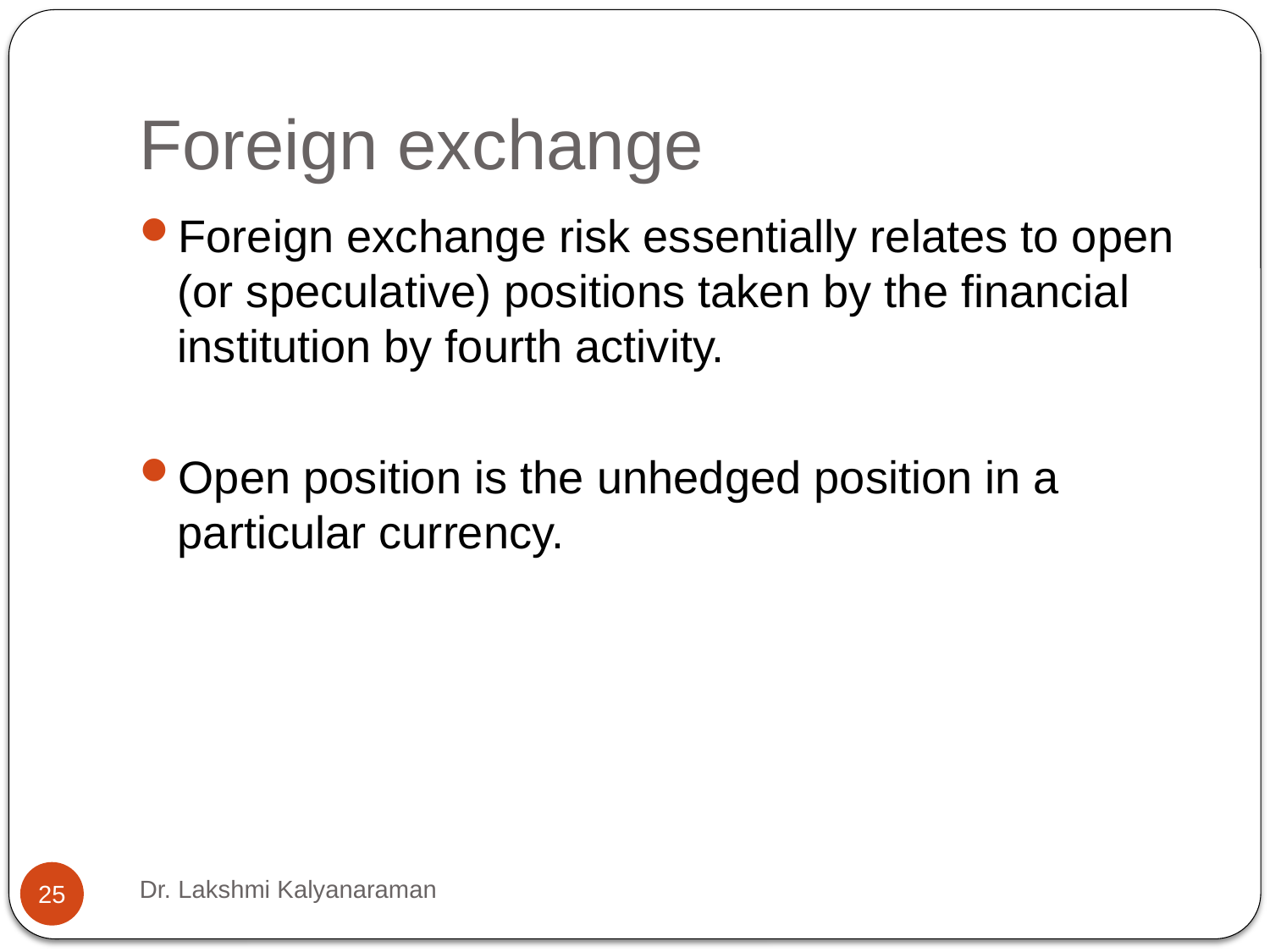

# Foreign exchange
Foreign exchange risk essentially relates to open (or speculative) positions taken by the financial institution by fourth activity.

Open position is the unhedged position in a particular currency.
Dr. Lakshmi Kalyanaraman
25